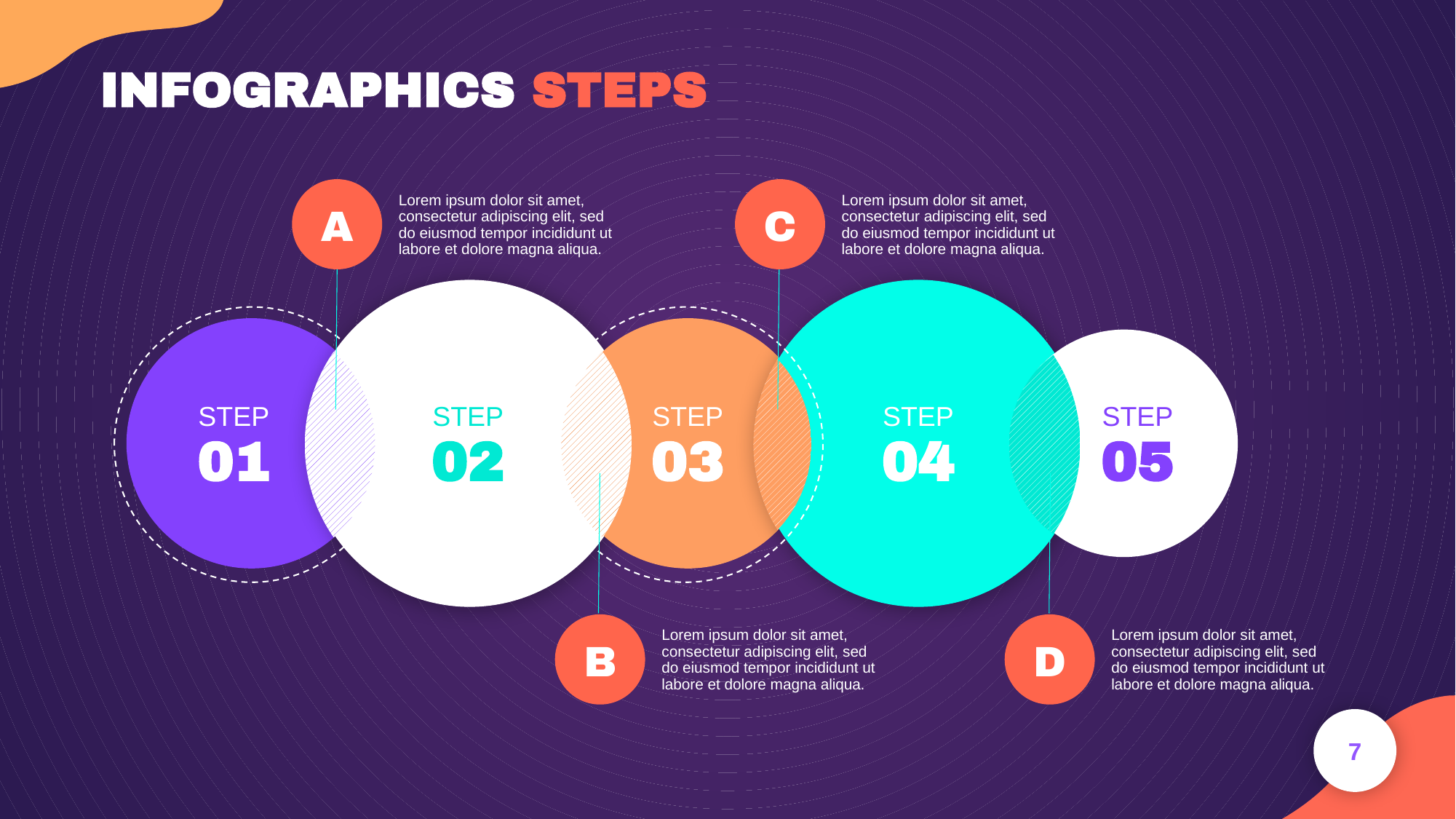

# INFOGRAPHICS STEPS
A
C
Lorem ipsum dolor sit amet, consectetur adipiscing elit, sed do eiusmod tempor incididunt ut labore et dolore magna aliqua.
Lorem ipsum dolor sit amet, consectetur adipiscing elit, sed do eiusmod tempor incididunt ut labore et dolore magna aliqua.

STEP
01
STEP
02
STEP
03
STEP
04
STEP
05
B
D
Lorem ipsum dolor sit amet, consectetur adipiscing elit, sed do eiusmod tempor incididunt ut labore et dolore magna aliqua.
Lorem ipsum dolor sit amet, consectetur adipiscing elit, sed do eiusmod tempor incididunt ut labore et dolore magna aliqua.
7